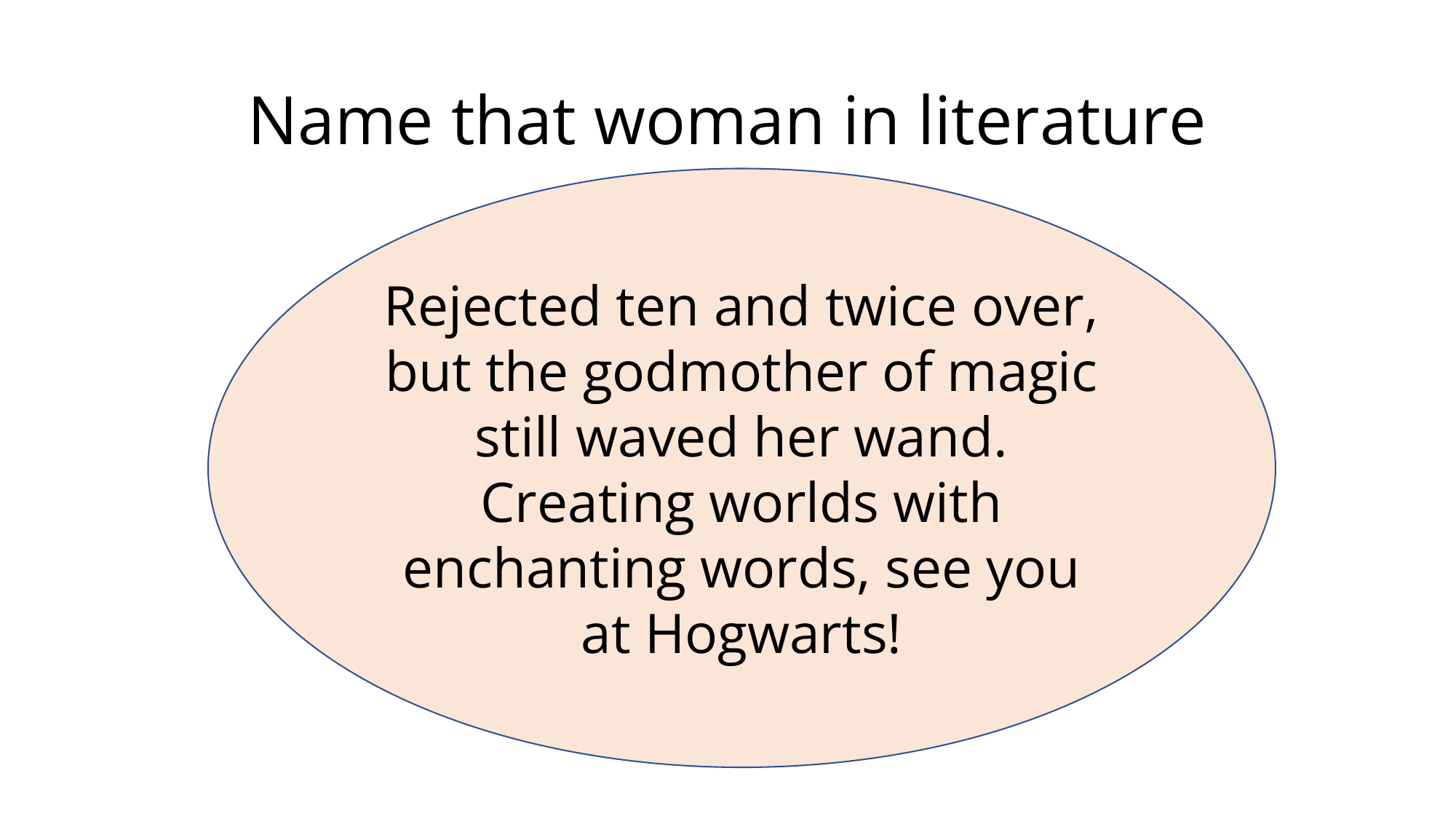

# Name that woman in literature
Rejected ten and twice over, but the godmother of magic still waved her wand. Creating worlds with enchanting words, see you at Hogwarts!